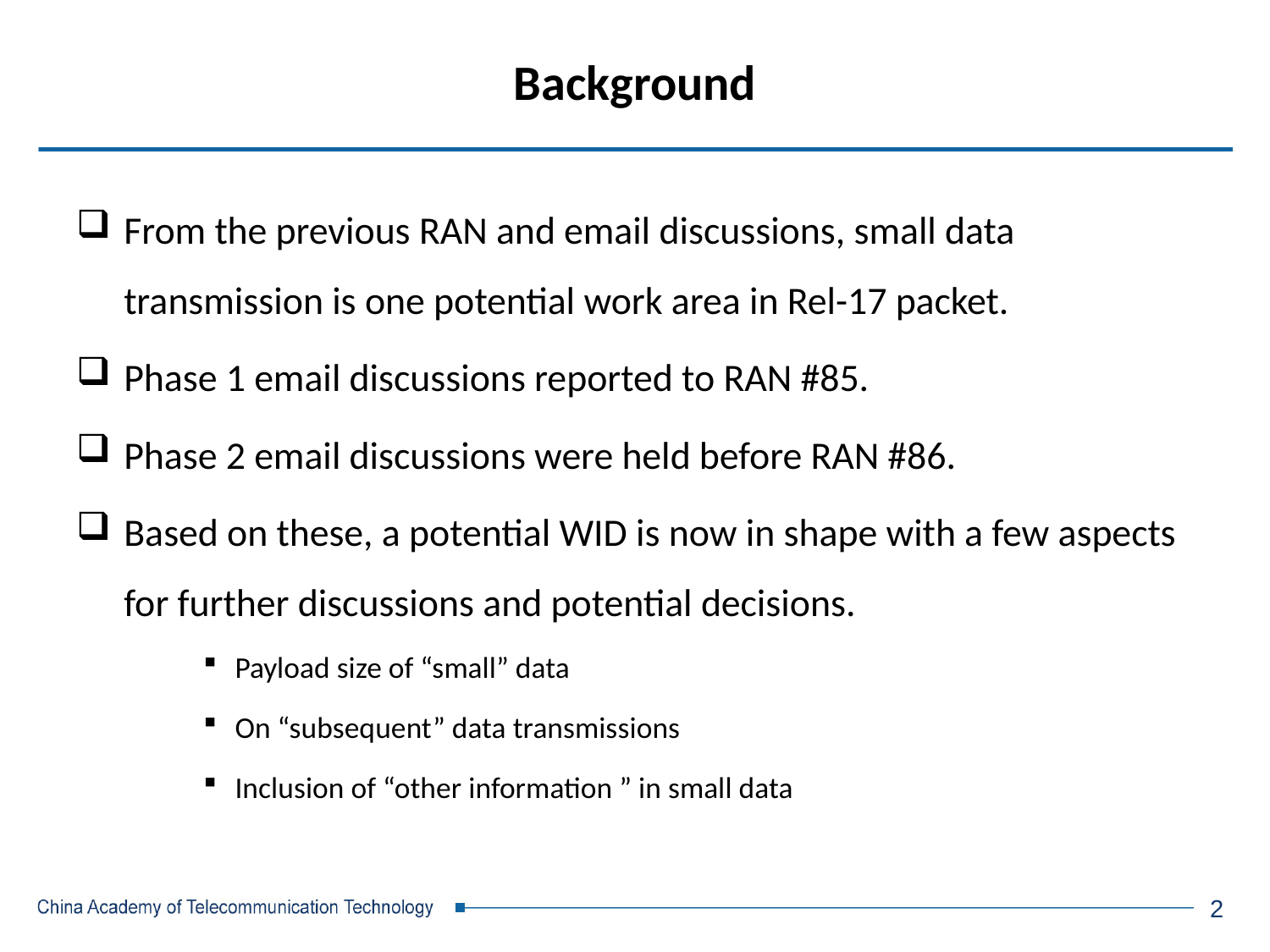

# Background
From the previous RAN and email discussions, small data transmission is one potential work area in Rel-17 packet.
Phase 1 email discussions reported to RAN #85.
Phase 2 email discussions were held before RAN #86.
Based on these, a potential WID is now in shape with a few aspects for further discussions and potential decisions.
Payload size of “small” data
On “subsequent” data transmissions
Inclusion of “other information ” in small data
2